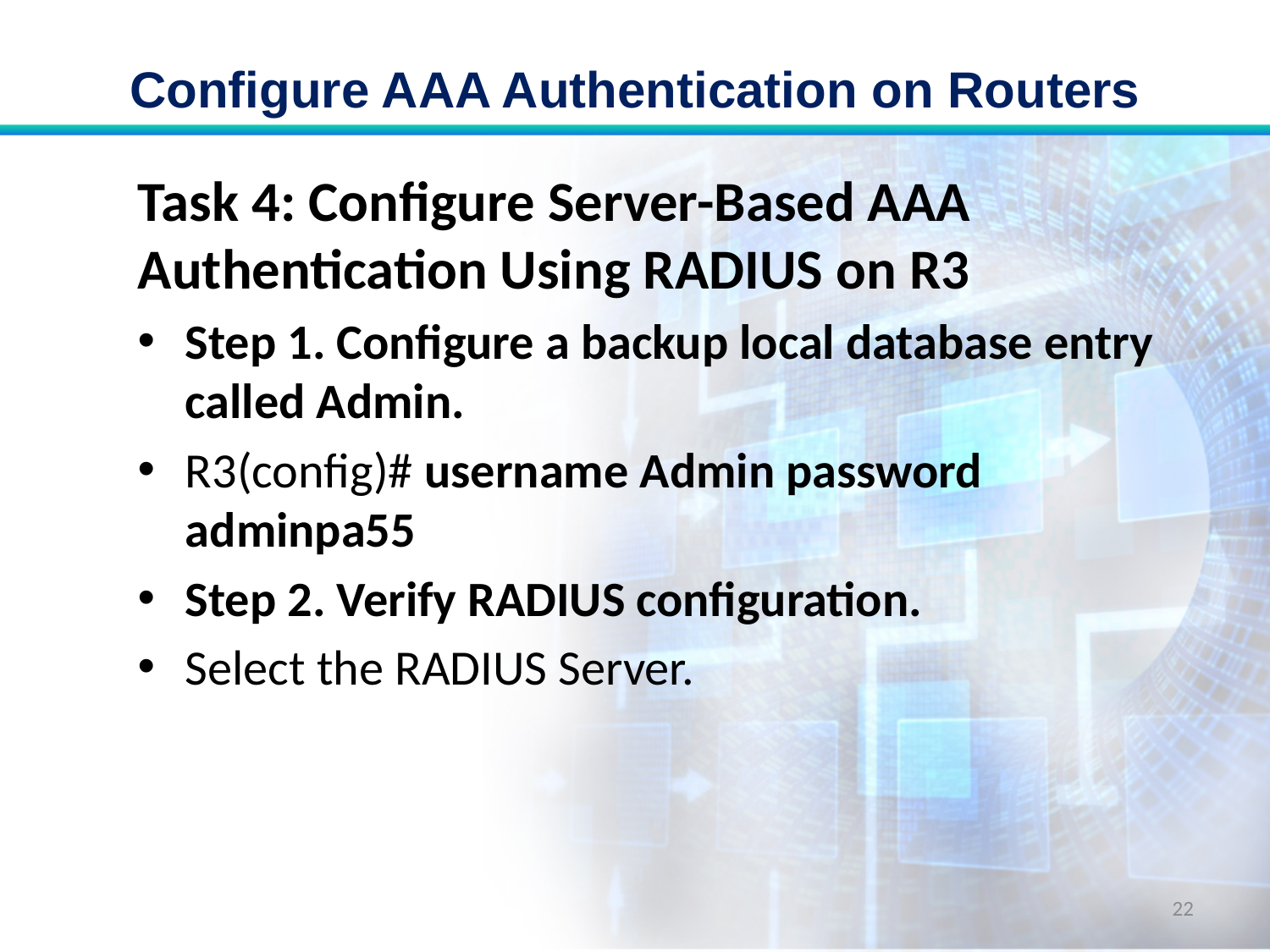

# Configure AAA Authentication on Routers
Task 4: Configure Server-Based AAA Authentication Using RADIUS on R3
Step 1. Configure a backup local database entry called Admin.
R3(config)# username Admin password adminpa55
Step 2. Verify RADIUS configuration.
Select the RADIUS Server.

22